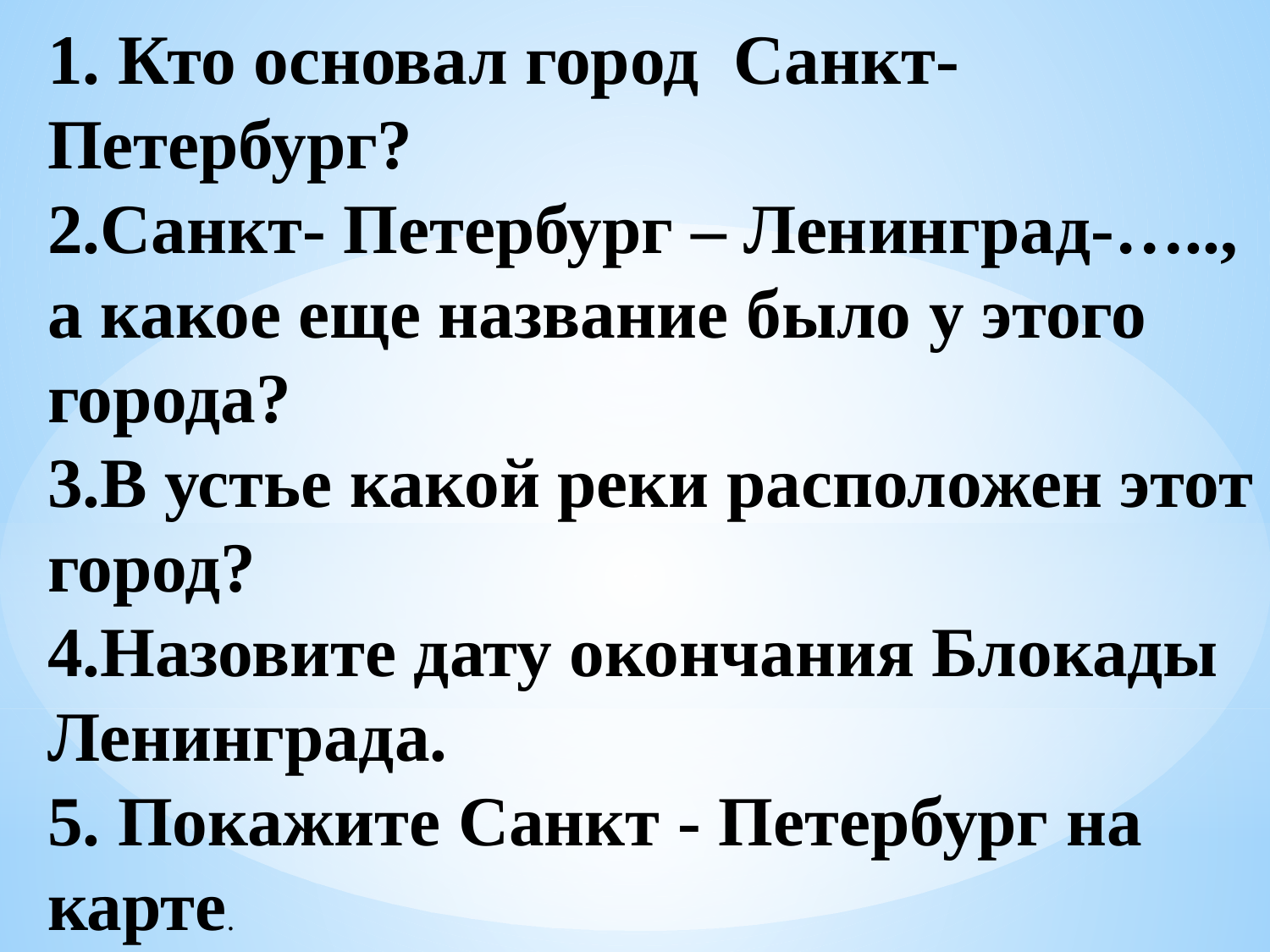

1. Кто основал город  Санкт- Петербург?
2.Санкт- Петербург – Ленинград-….., а какое еще название было у этого города?
3.В устье какой реки расположен этот город?
4.Назовите дату окончания Блокады Ленинграда.
5. Покажите Санкт - Петербург на карте.